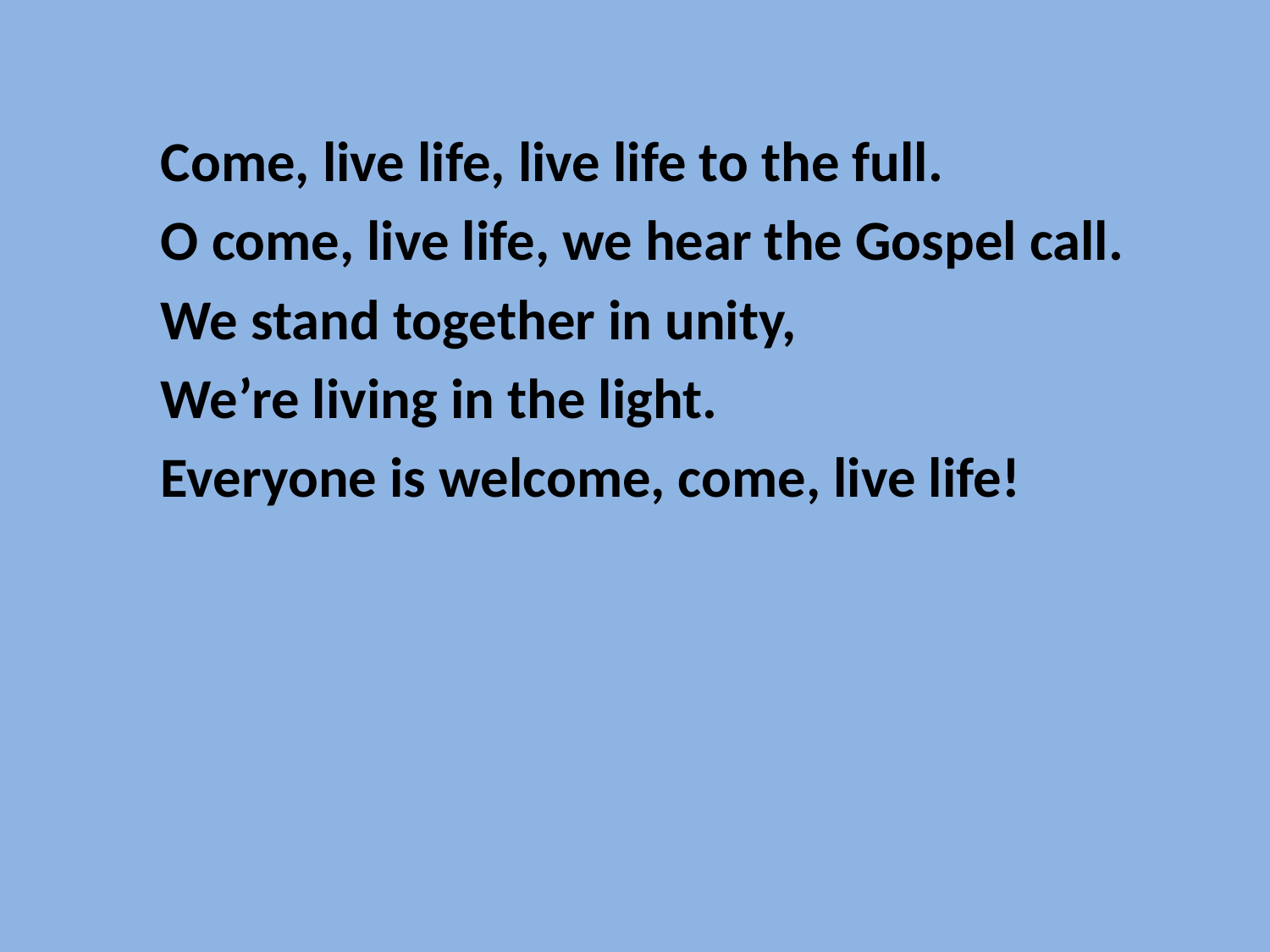

#
Come, live life, live life to the full.
O come, live life, we hear the Gospel call.
We stand together in unity,
We’re living in the light.
Everyone is welcome, come, live life!